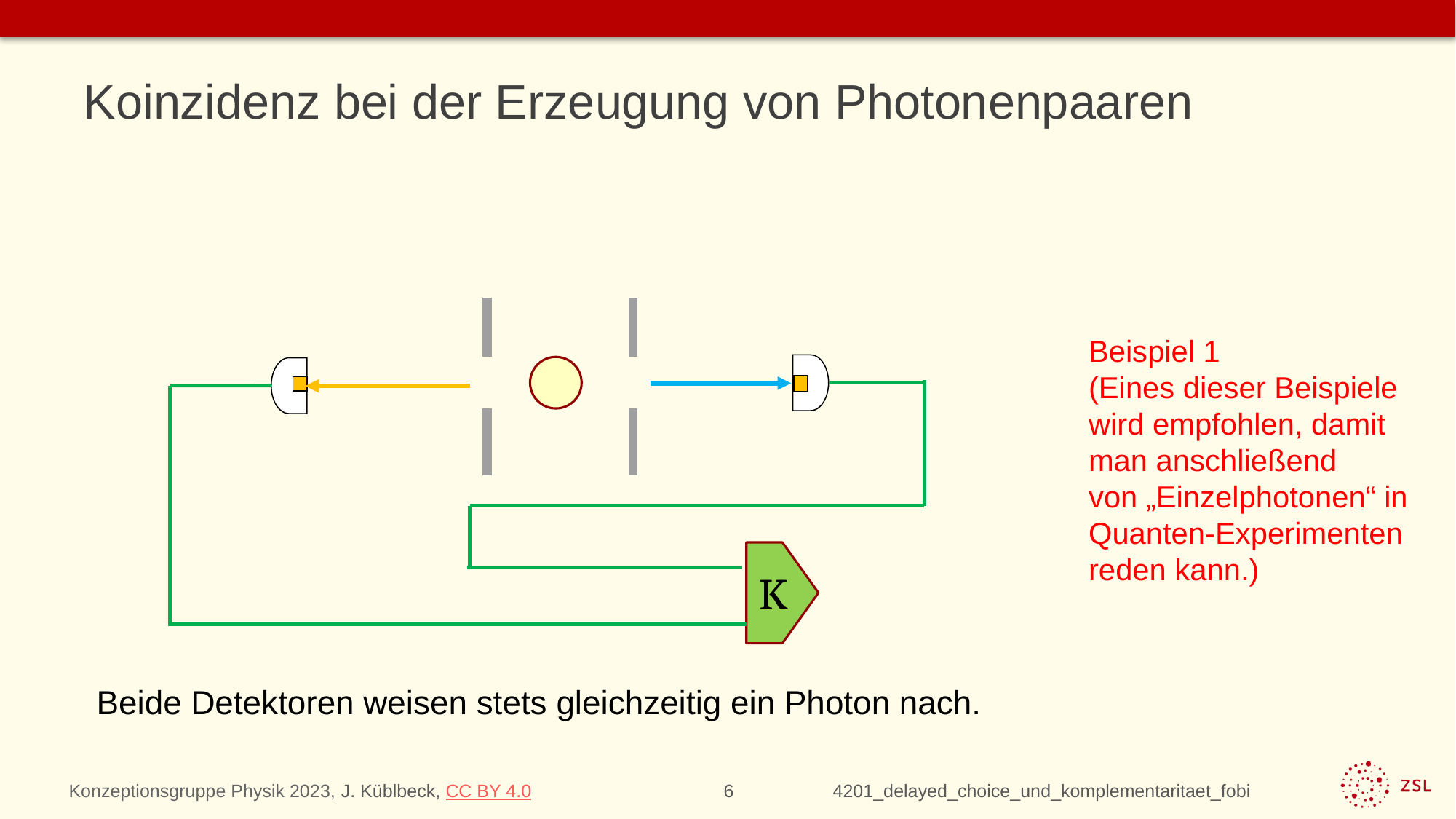

# Koinzidenz bei der Erzeugung von Photonenpaaren

Beide Detektoren weisen stets gleichzeitig ein Photon nach.

K
Beispiel 1
(Eines dieser Beispiele wird empfohlen, damit man anschließend
von „Einzelphotonen“ in Quanten-Experimenten reden kann.)